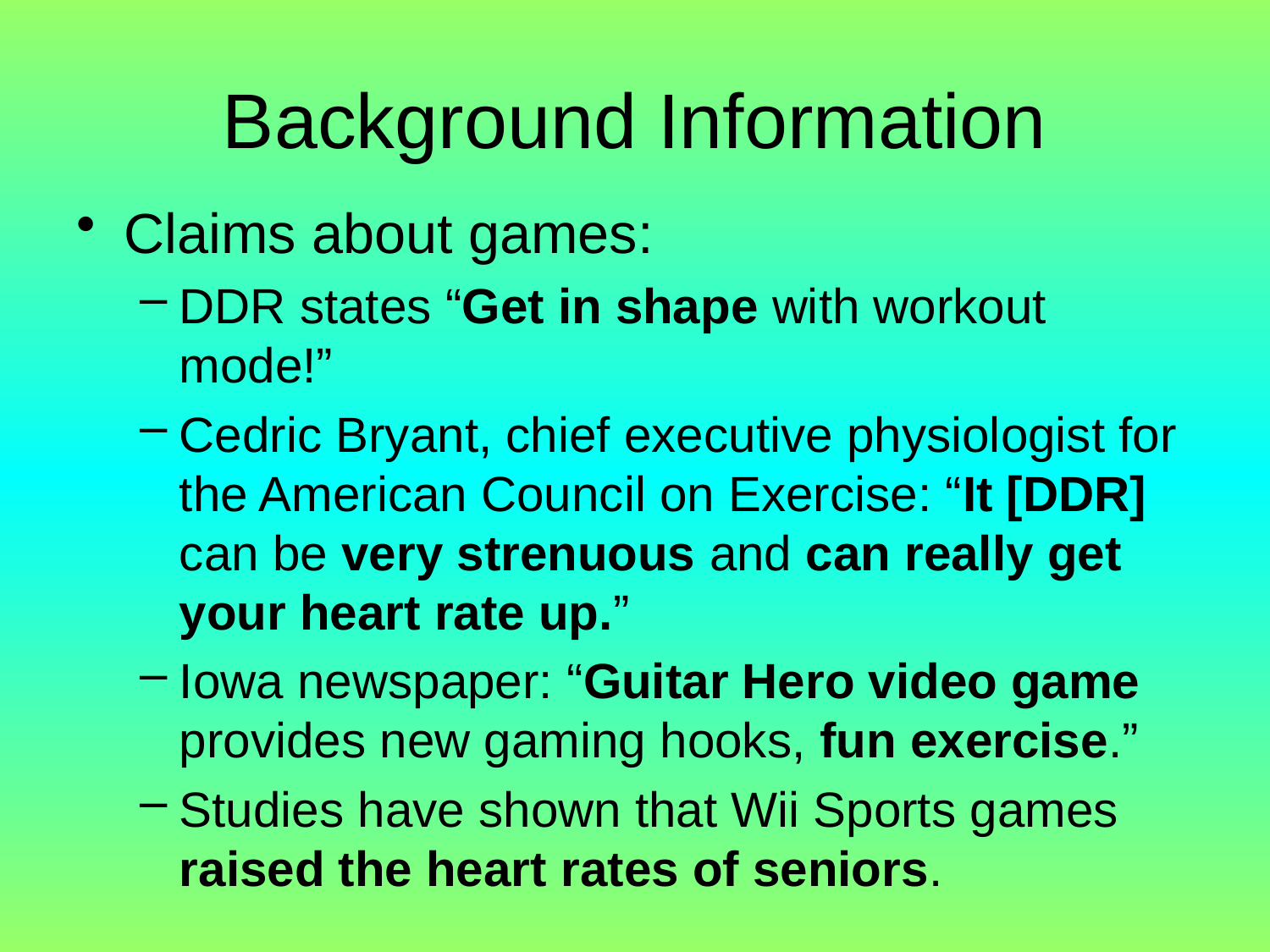

# Background Information
Claims about games:
DDR states “Get in shape with workout mode!”
Cedric Bryant, chief executive physiologist for the American Council on Exercise: “It [DDR] can be very strenuous and can really get your heart rate up.”
Iowa newspaper: “Guitar Hero video game provides new gaming hooks, fun exercise.”
Studies have shown that Wii Sports games raised the heart rates of seniors.